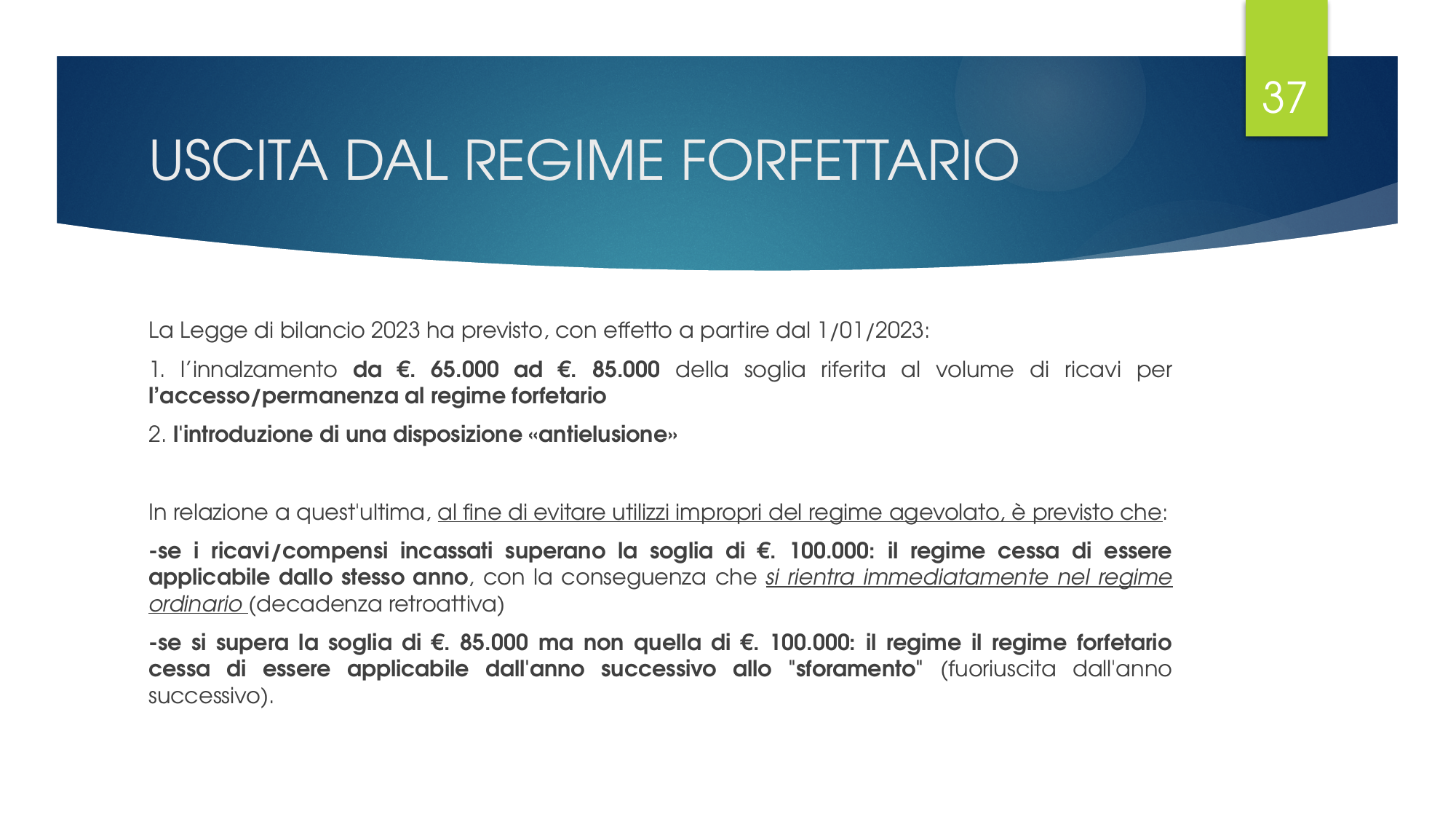

37
# USCITA DAL REGIME FORFETTARIO
La Legge di bilancio 2023 ha previsto, con effetto a partire dal 1/01/2023:
1. l’innalzamento da €. 65.000 ad €. 85.000 della soglia riferita al volume di ricavi per l’accesso/permanenza al regime forfetario
2. l'introduzione di una disposizione «antielusione»

In relazione a quest'ultima, al fine di evitare utilizzi impropri del regime agevolato, è previsto che:
-se i ricavi/compensi incassati superano la soglia di €. 100.000: il regime cessa di essere applicabile dallo stesso anno, con la conseguenza che si rientra immediatamente nel regime ordinario (decadenza retroattiva)
-se si supera la soglia di €. 85.000 ma non quella di €. 100.000: il regime il regime forfetario cessa di essere applicabile dall'anno successivo allo "sforamento" (fuoriuscita dall'anno successivo).